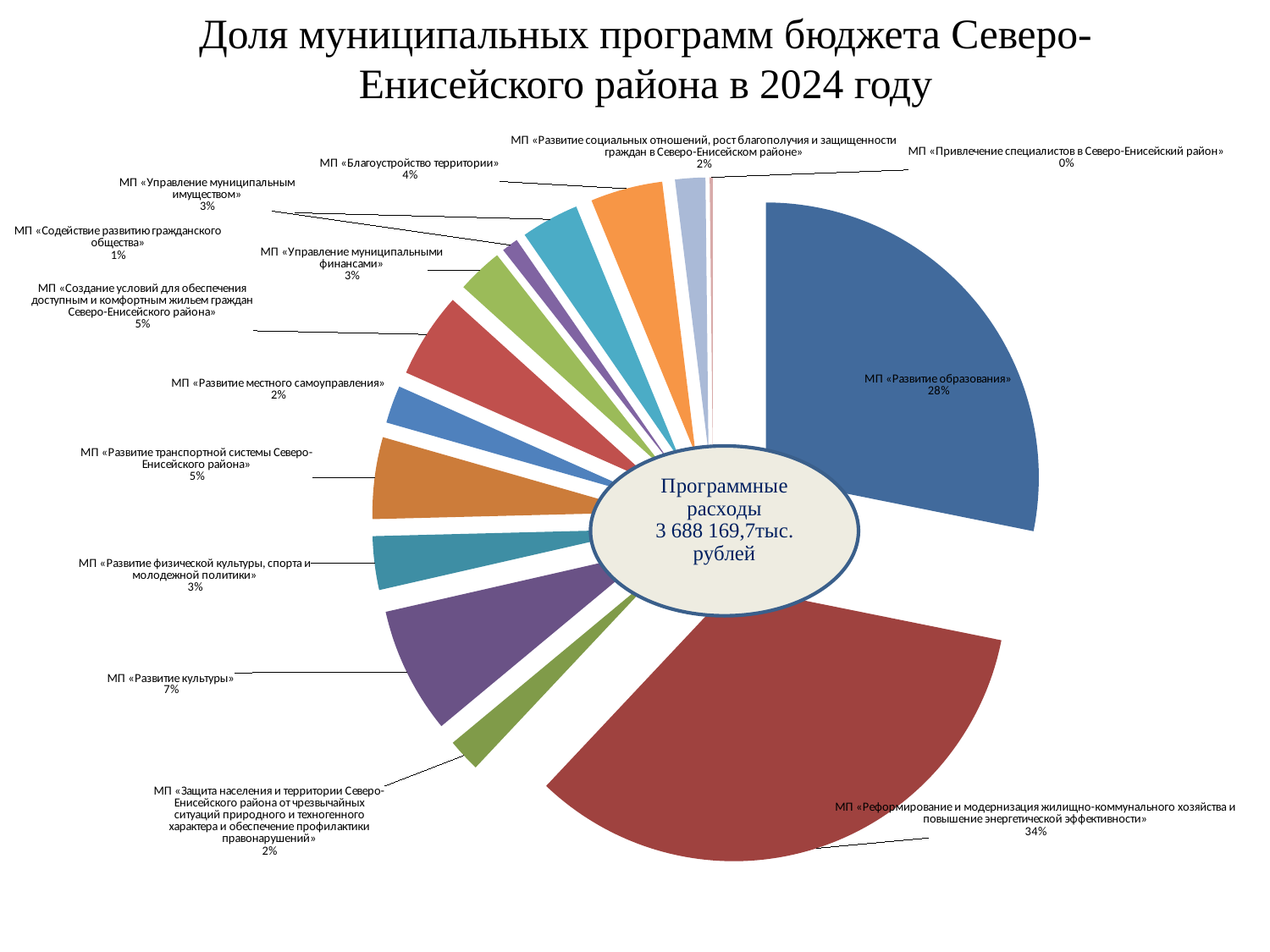

# Доля муниципальных программ бюджета Северо-Енисейского района в 2024 году

### Chart

| Category | Продажи |
|---|---|
| МП «Развитие образования» | 1037994.3 |
| МП «Реформирование и модернизация жилищно-коммунального хозяйства и повышение энергетической эффективности» | 1250990.1 |
| МП «Защита населения и территории Северо-Енисейского района от чрезвычайных ситуаций природного и техногенного характера и обеспечение профилактики правонарушений» | 72067.7 |
| МП «Развитие культуры» | 274242.8 |
| МП «Развитие физической культуры, спорта и молодежной политики» | 116212.5 |
| МП «Развитие транспортной системы Северо-Енисейского района» | 177117.1 |
| МП «Развитие местного самоуправления» | 81552.0 |
| МП «Создание условий для обеспечения доступным и комфортным жильем граждан Северо-Енисейского района» | 185493.7 |
| МП «Управление муниципальными финансами» | 99736.7 |
| МП «Содействие развитию гражданского общества» | 36283.0 |
| МП «Управление муниципальным имуществом» | 126486.5 |
| МП «Благоустройство территории» | 157605.7 |
| МП «Развитие социальных отношений, рост благополучия и защищенности граждан в Северо-Енисейском районе» | 65762.9 |
| МП «Привлечение специалистов в Северо-Енисейский район» | 6624.7 |